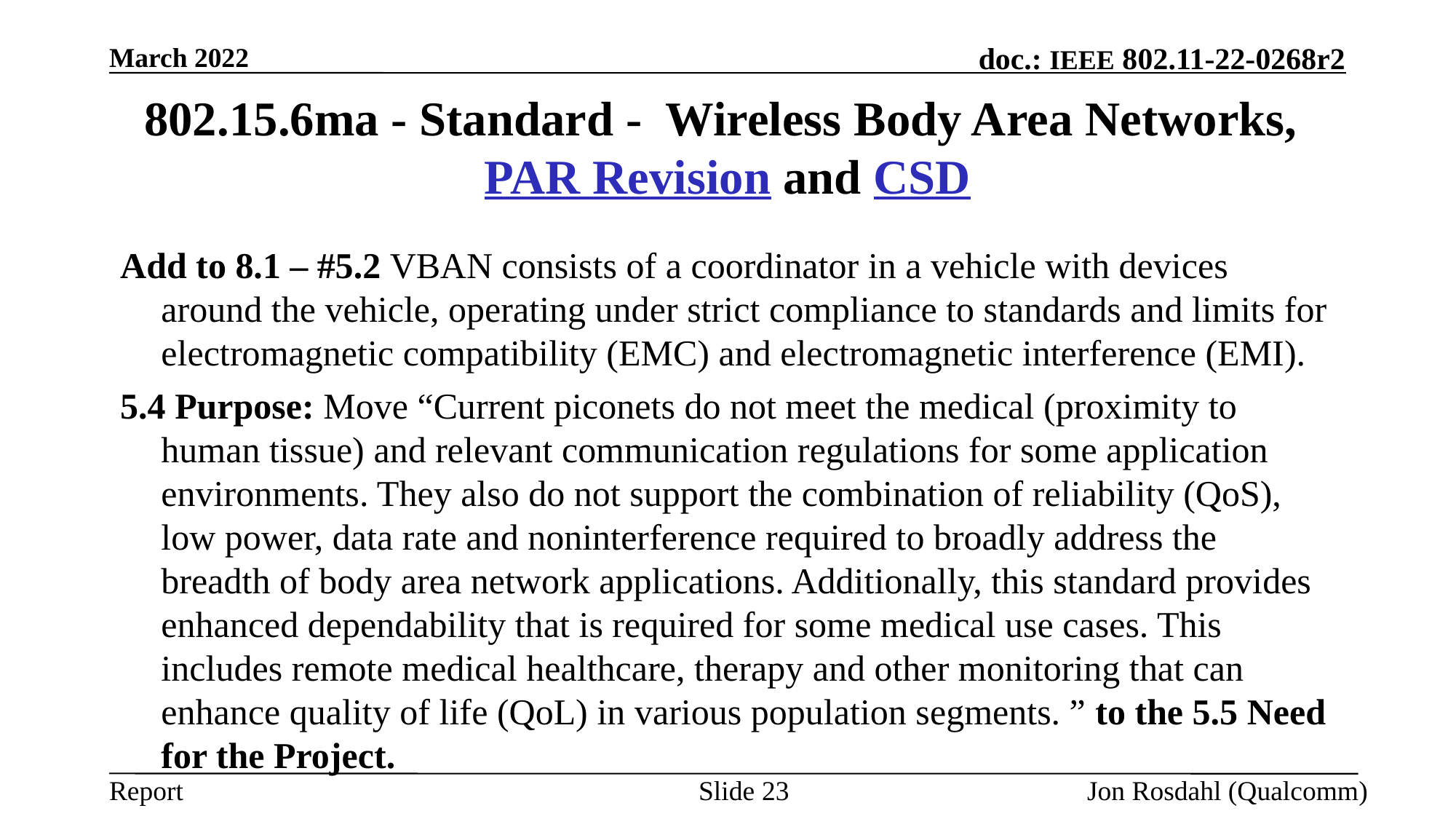

March 2022
# 802.15.6ma - Standard -  Wireless Body Area Networks, PAR Revision and CSD
Add to 8.1 – #5.2 VBAN consists of a coordinator in a vehicle with devices around the vehicle, operating under strict compliance to standards and limits for electromagnetic compatibility (EMC) and electromagnetic interference (EMI).
5.4 Purpose: Move “Current piconets do not meet the medical (proximity to human tissue) and relevant communication regulations for some application environments. They also do not support the combination of reliability (QoS), low power, data rate and noninterference required to broadly address the breadth of body area network applications. Additionally, this standard provides enhanced dependability that is required for some medical use cases. This includes remote medical healthcare, therapy and other monitoring that can enhance quality of life (QoL) in various population segments. ” to the 5.5 Need for the Project.
Slide 23
Jon Rosdahl (Qualcomm)